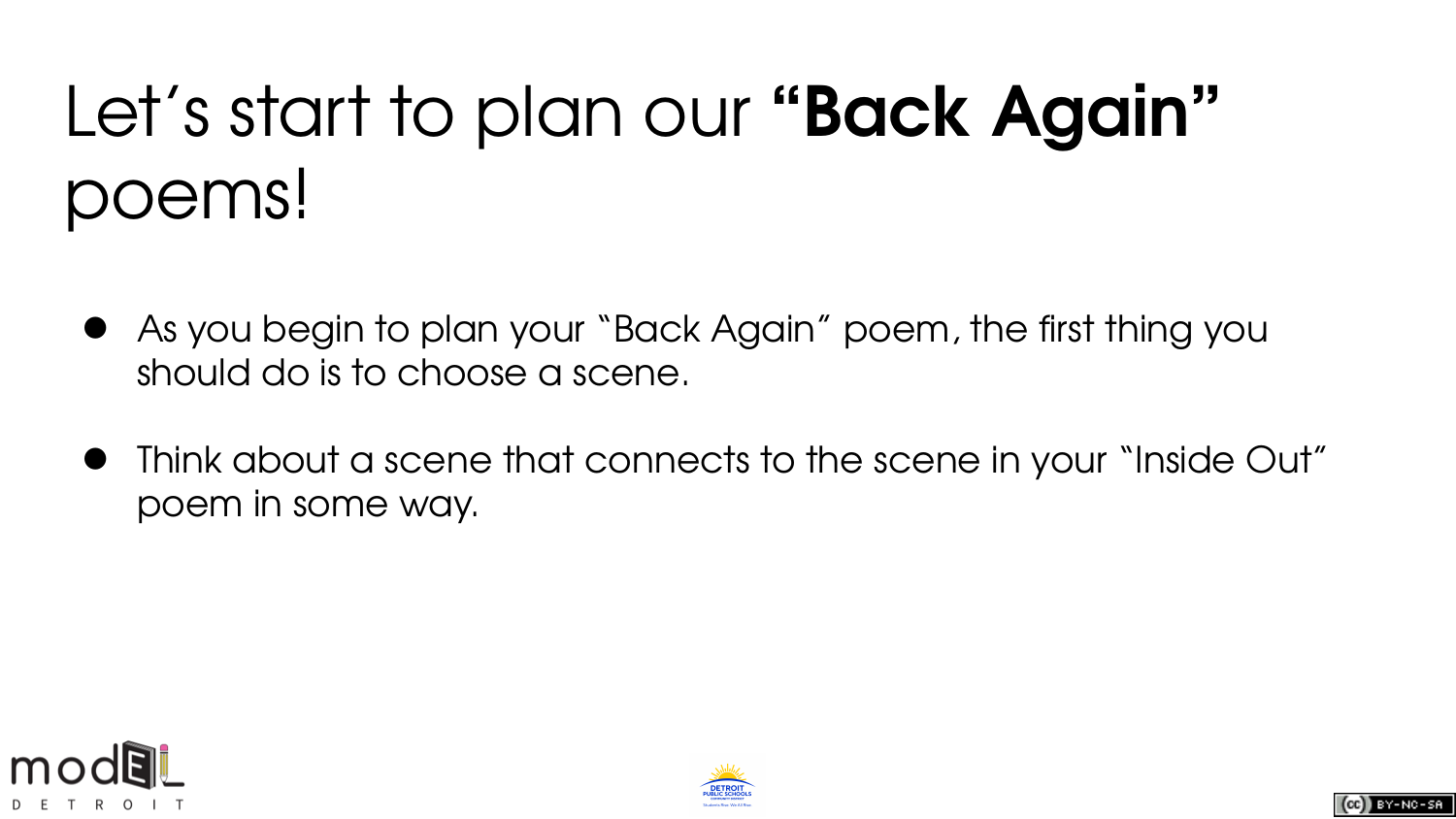

# Let’s start to plan our “Back Again” poems!
As you begin to plan your “Back Again” poem, the first thing you should do is to choose a scene.

Think about a scene that connects to the scene in your “Inside Out” poem in some way.